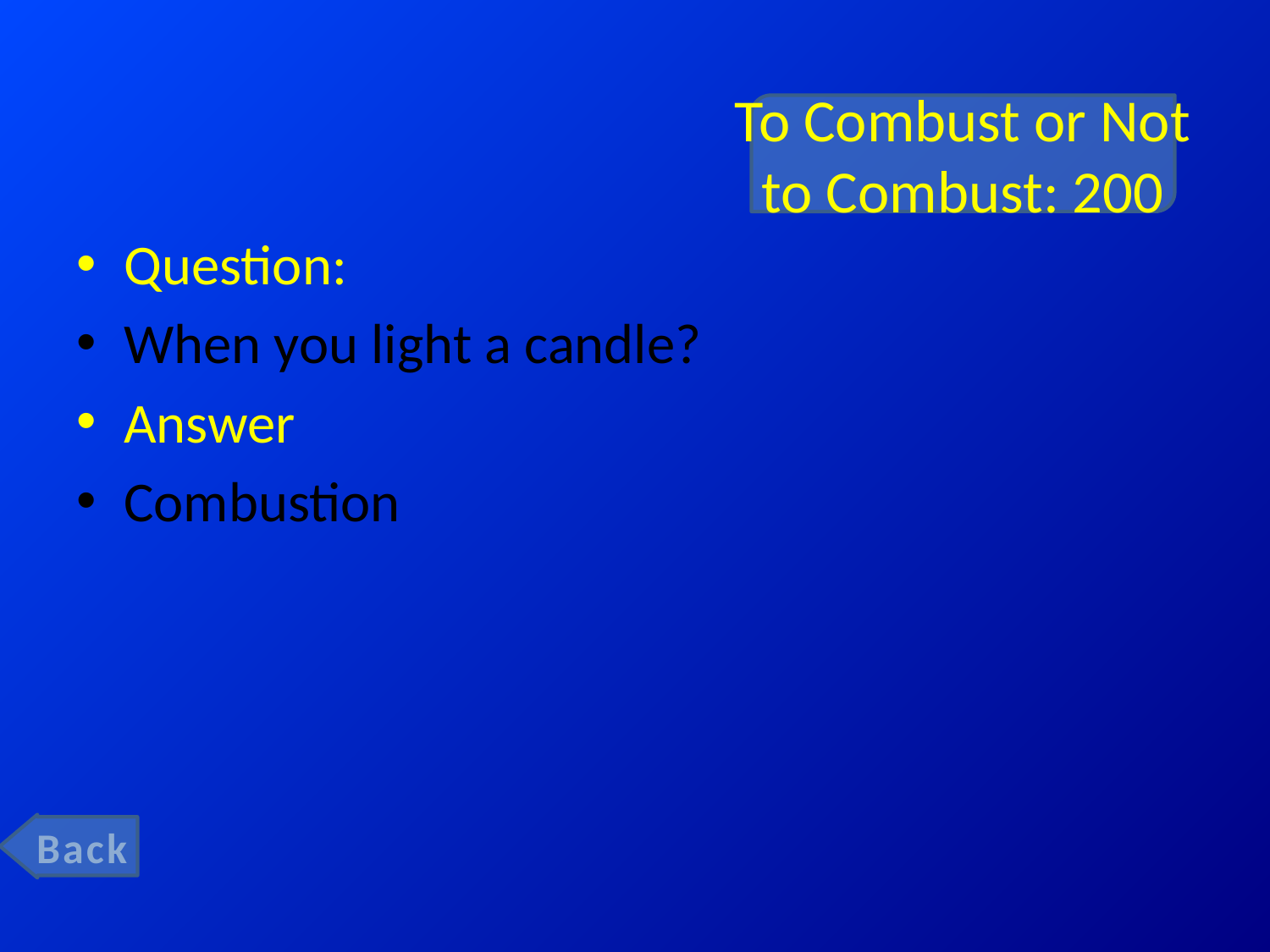

# To Combust or Not to Combust: 200

Question:
When you light a candle?
Answer
Combustion

Back